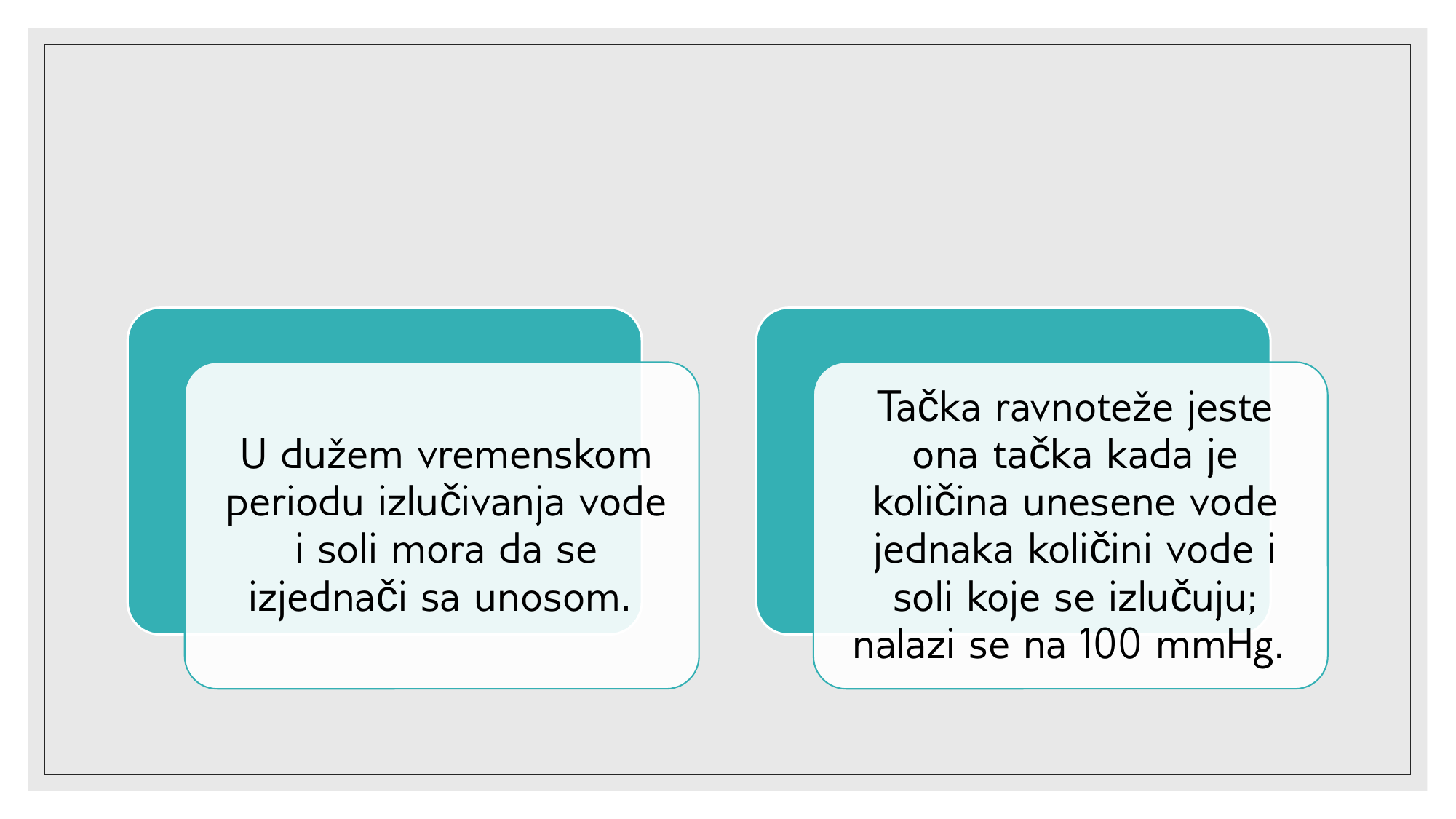

U dužem vremenskom periodu izlučivanja vode i soli mora da se izjednači sa unosom.
Tačka ravnoteže jeste ona tačka kada je količina unesene vode jednaka količini vode i soli koje se izlučuju; nalazi se na 100 mmHg.